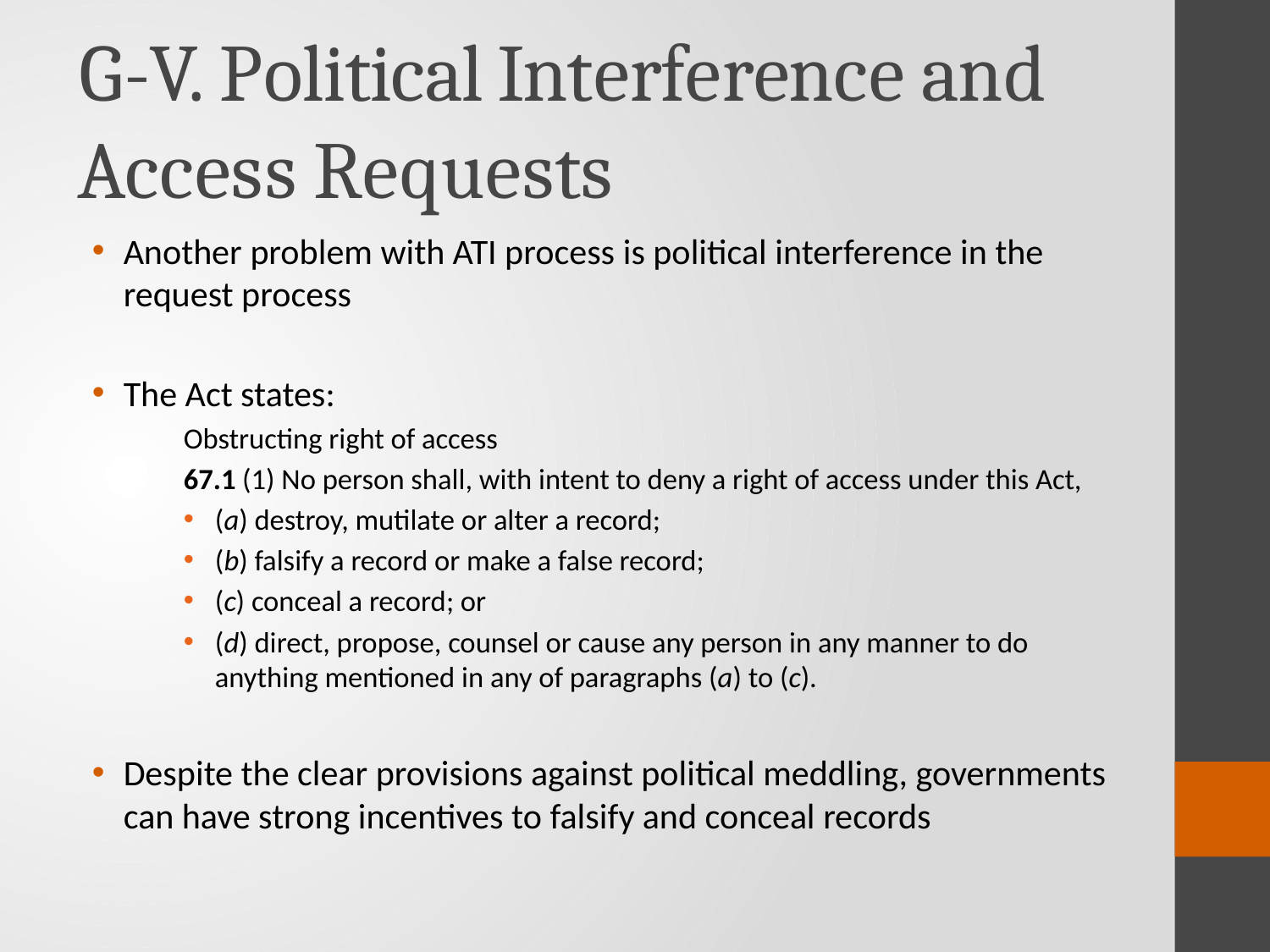

# G-V. Political Interference and Access Requests
Another problem with ATI process is political interference in the request process

The Act states:
Obstructing right of access
67.1 (1) No person shall, with intent to deny a right of access under this Act,
(a) destroy, mutilate or alter a record;
(b) falsify a record or make a false record;
(c) conceal a record; or
(d) direct, propose, counsel or cause any person in any manner to do anything mentioned in any of paragraphs (a) to (c).

Despite the clear provisions against political meddling, governments can have strong incentives to falsify and conceal records